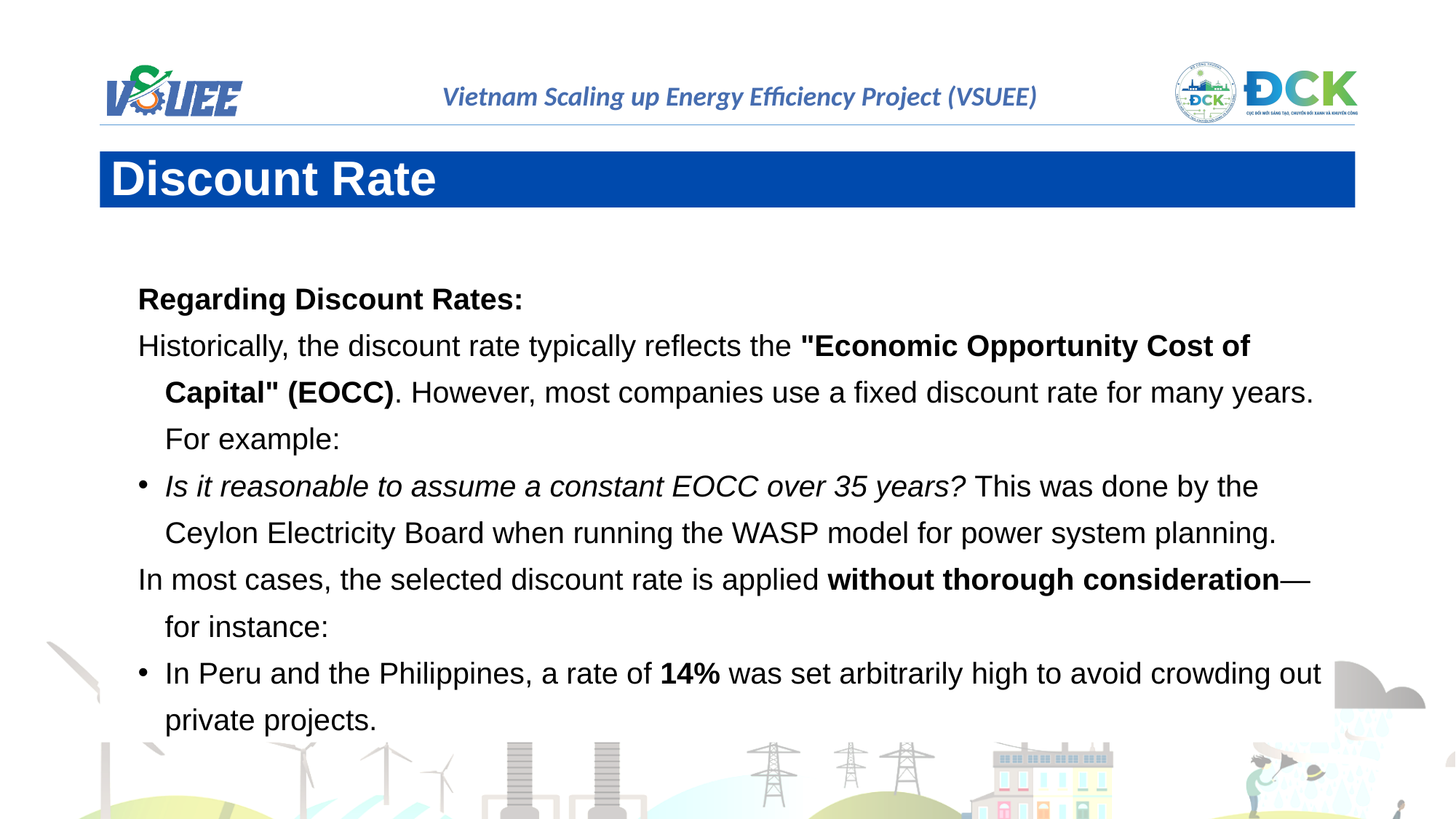

Discount Rate
Regarding Discount Rates:
Historically, the discount rate typically reflects the "Economic Opportunity Cost of Capital" (EOCC). However, most companies use a fixed discount rate for many years. For example:
Is it reasonable to assume a constant EOCC over 35 years? This was done by the Ceylon Electricity Board when running the WASP model for power system planning.
In most cases, the selected discount rate is applied without thorough consideration—for instance:
In Peru and the Philippines, a rate of 14% was set arbitrarily high to avoid crowding out private projects.